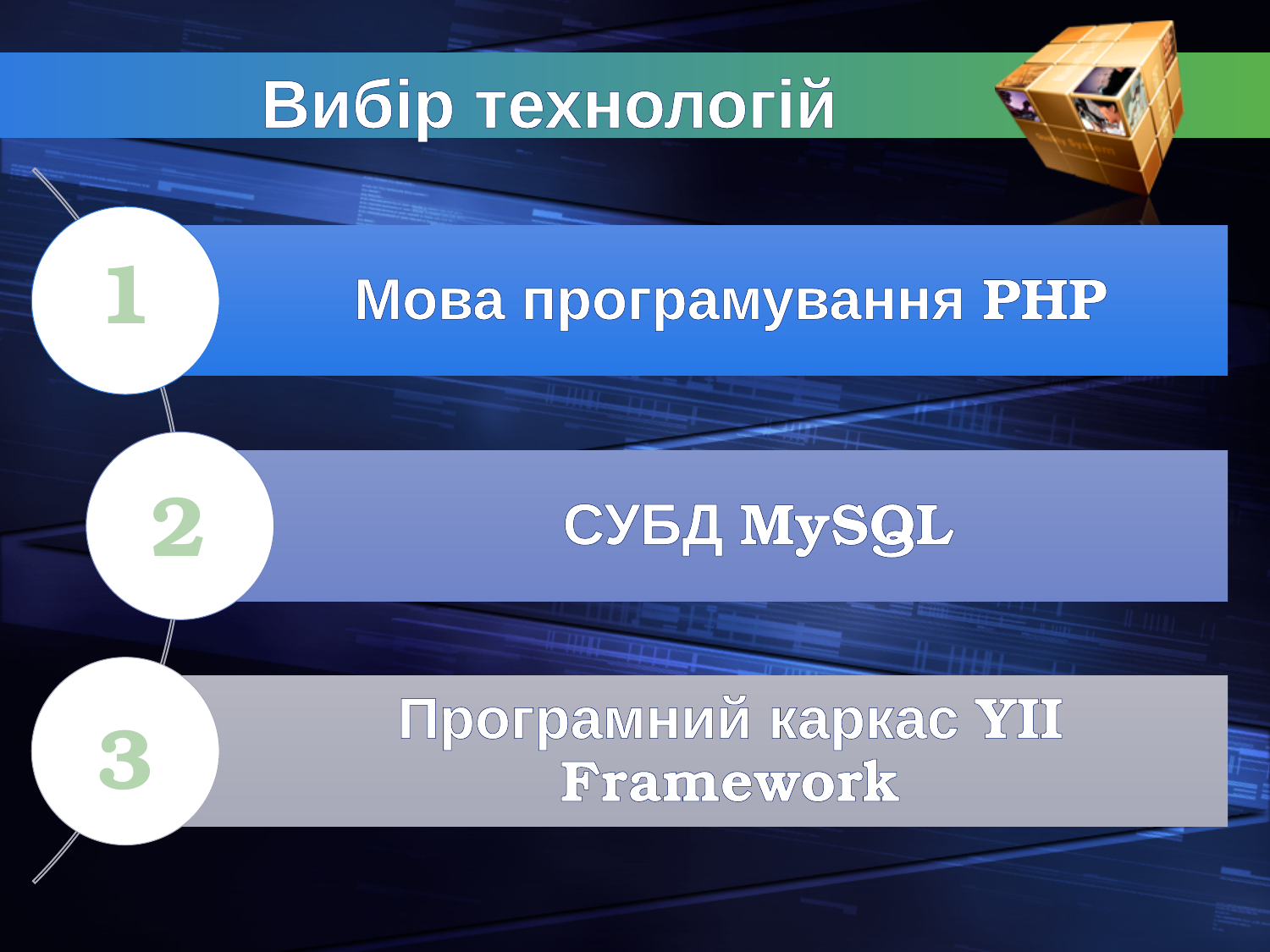

Вибір технологій
Мова програмування PHP
СУБД MySQL
Програмний каркас YII Framework
1
2
3